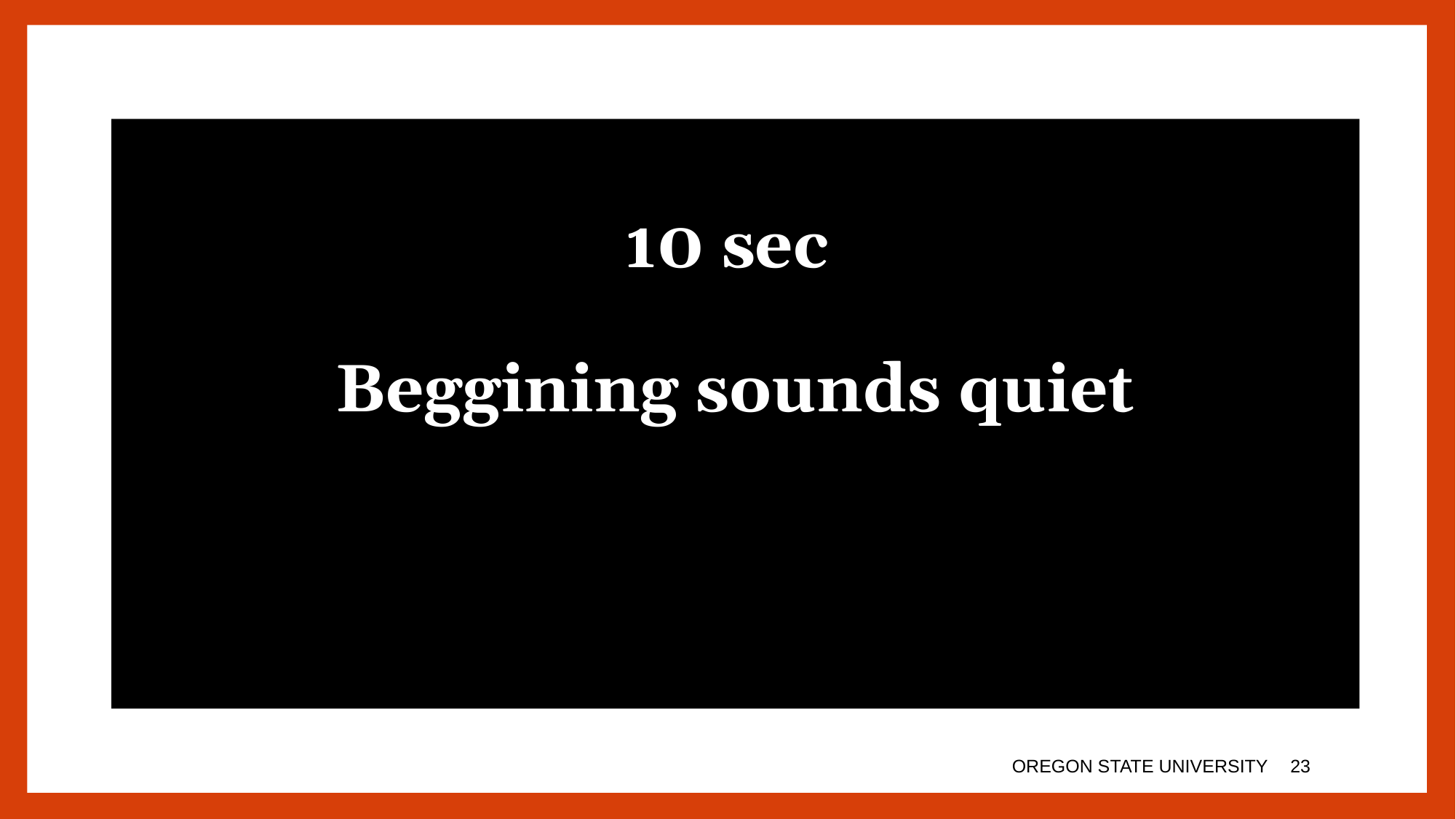

10 sec

Beggining sounds quiet

OREGON STATE UNIVERSITY
23